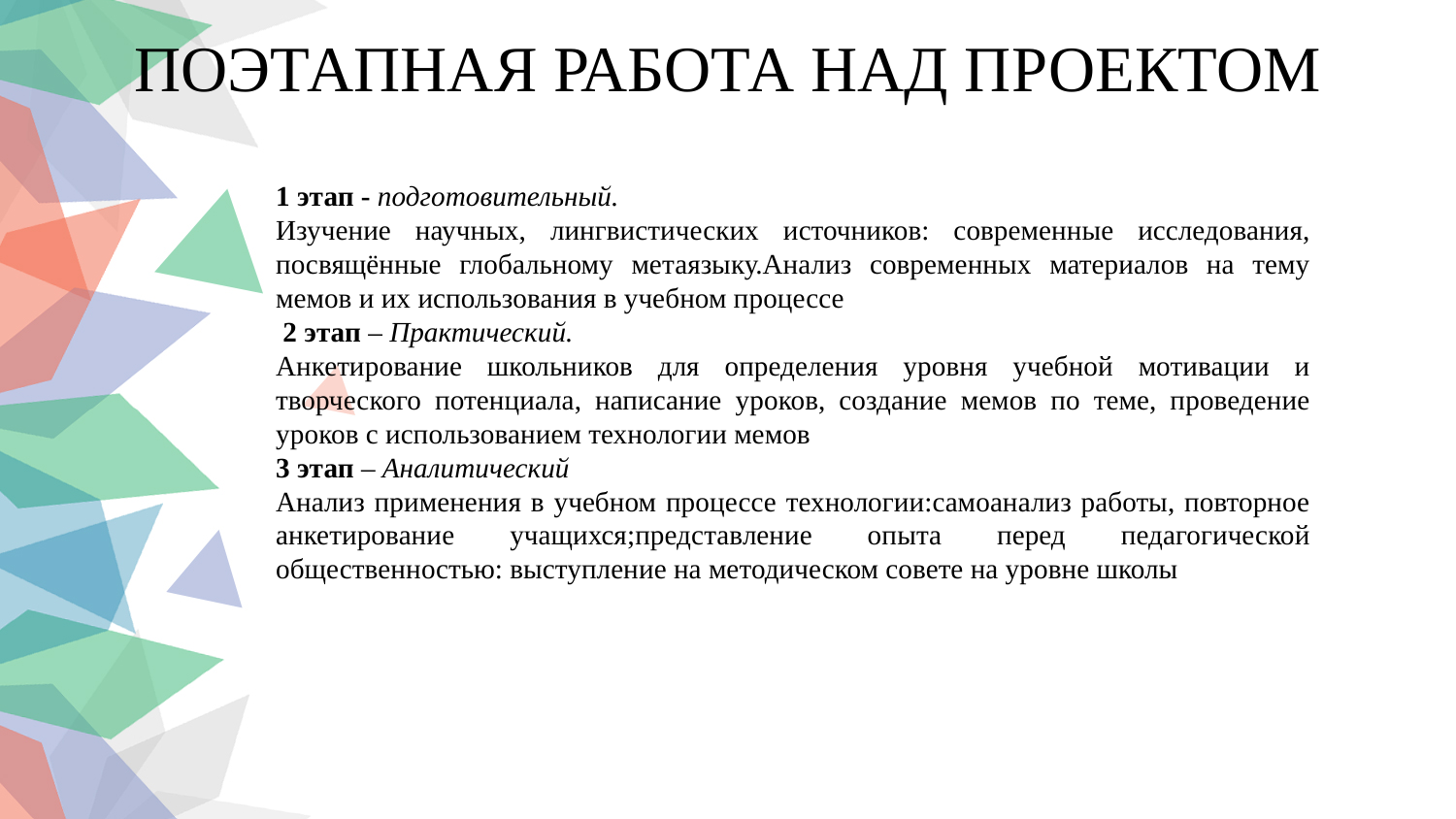

ПОЭТАПНАЯ РАБОТА НАД ПРОЕКТОМ
1 этап - подготовительный.
Изучение научных, лингвистических источников: современные исследования, посвящённые глобальному метаязыку.Анализ современных материалов на тему мемов и их использования в учебном процессе
 2 этап – Практический.
Анкетирование школьников для определения уровня учебной мотивации и творческого потенциала, написание уроков, создание мемов по теме, проведение уроков с использованием технологии мемов
3 этап – Аналитический
Анализ применения в учебном процессе технологии:самоанализ работы, повторное анкетирование учащихся;представление опыта перед педагогической общественностью: выступление на методическом совете на уровне школы